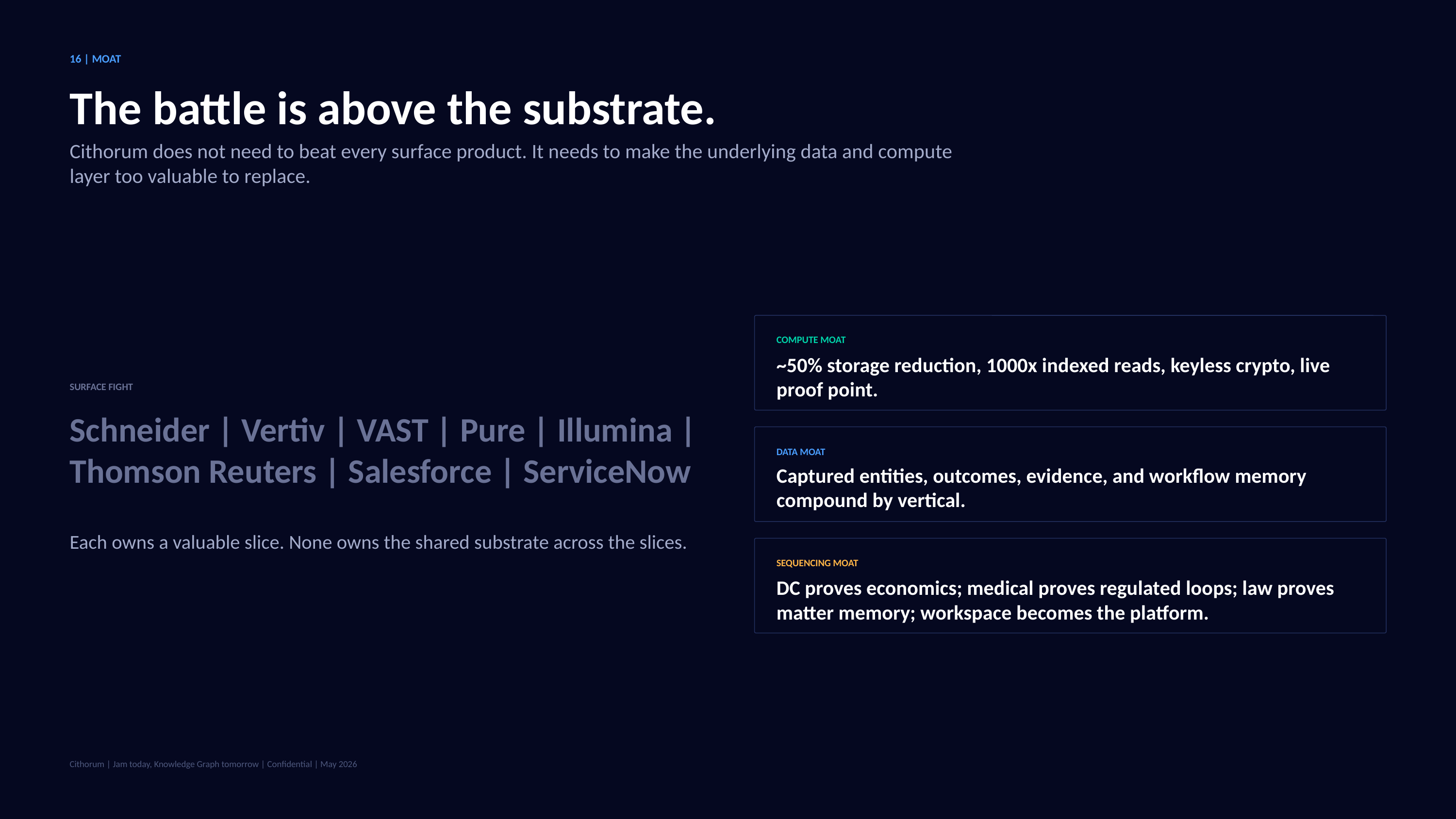

16 | MOAT
The battle is above the substrate.
Cithorum does not need to beat every surface product. It needs to make the underlying data and compute layer too valuable to replace.

COMPUTE MOAT
~50% storage reduction, 1000x indexed reads, keyless crypto, live proof point.
SURFACE FIGHT
Schneider | Vertiv | VAST | Pure | Illumina | Thomson Reuters | Salesforce | ServiceNow

DATA MOAT
Captured entities, outcomes, evidence, and workflow memory compound by vertical.
Each owns a valuable slice. None owns the shared substrate across the slices.

SEQUENCING MOAT
DC proves economics; medical proves regulated loops; law proves matter memory; workspace becomes the platform.
Cithorum | Jam today, Knowledge Graph tomorrow | Confidential | May 2026